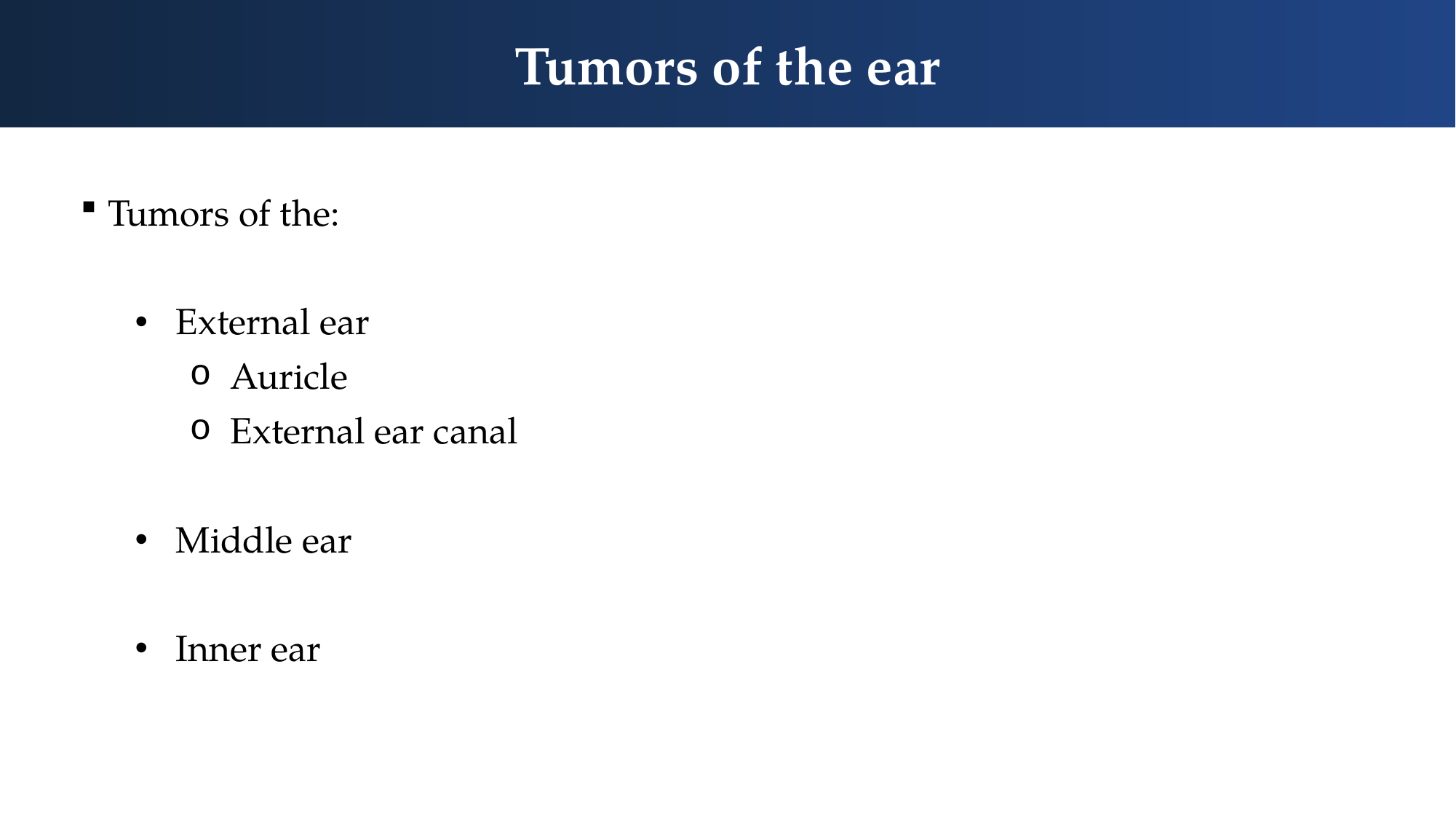

Tumors of the ear
Tumors of the:

External ear
Auricle
External ear canal

Middle ear

Inner ear